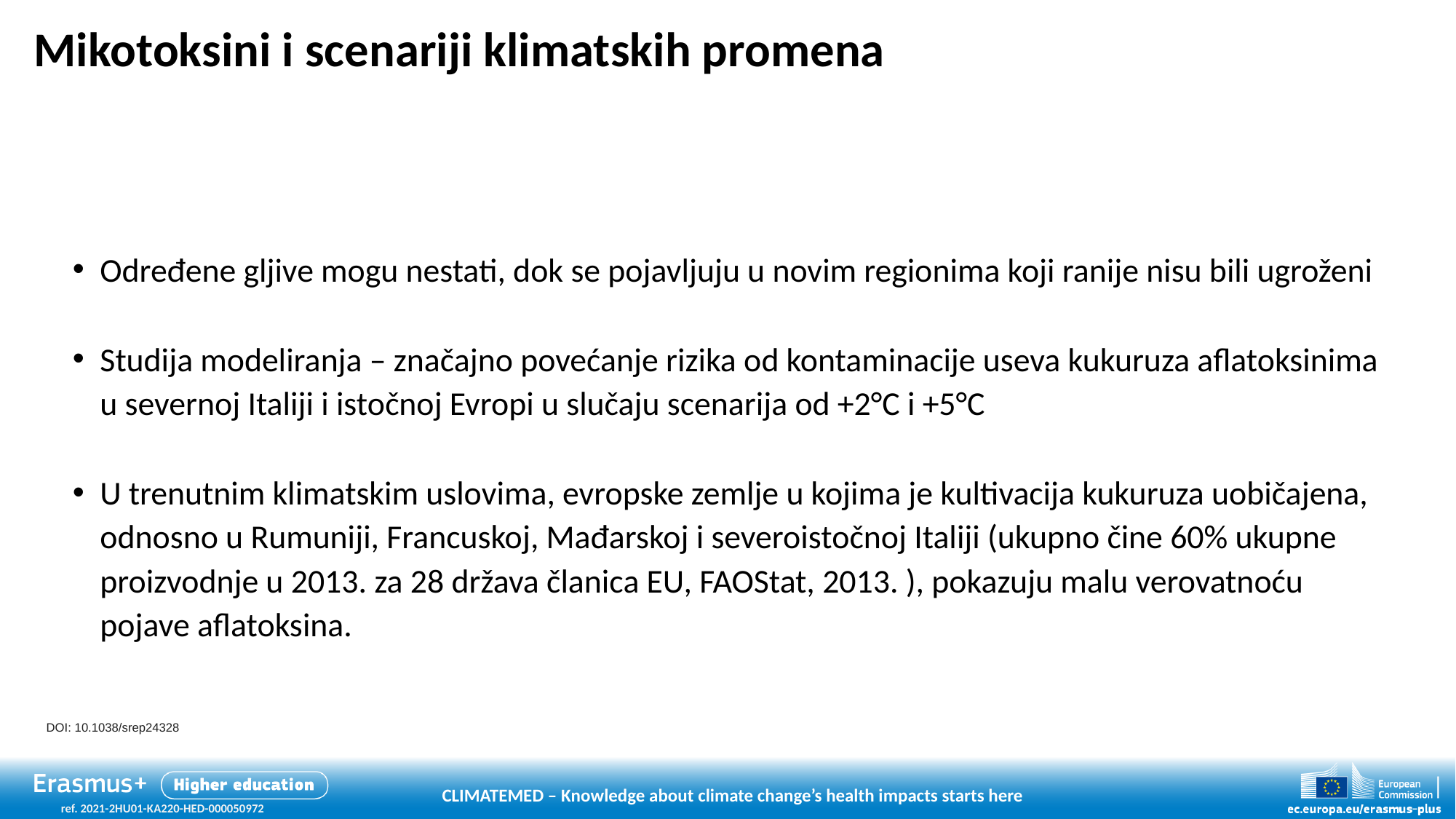

# Mikotoksini i scenariji klimatskih promena
Određene gljive mogu nestati, dok se pojavljuju u novim regionima koji ranije nisu bili ugroženi
Studija modeliranja – značajno povećanje rizika od kontaminacije useva kukuruza aflatoksinima u severnoj Italiji i istočnoj Evropi u slučaju scenarija od +2°C i +5°C
U trenutnim klimatskim uslovima, evropske zemlje u kojima je kultivacija kukuruza uobičajena, odnosno u Rumuniji, Francuskoj, Mađarskoj i severoistočnoj Italiji (ukupno čine 60% ukupne proizvodnje u 2013. za 28 država članica EU, FAOStat, 2013. ), pokazuju malu verovatnoću pojave aflatoksina.
DOI: 10.1038/srep24328